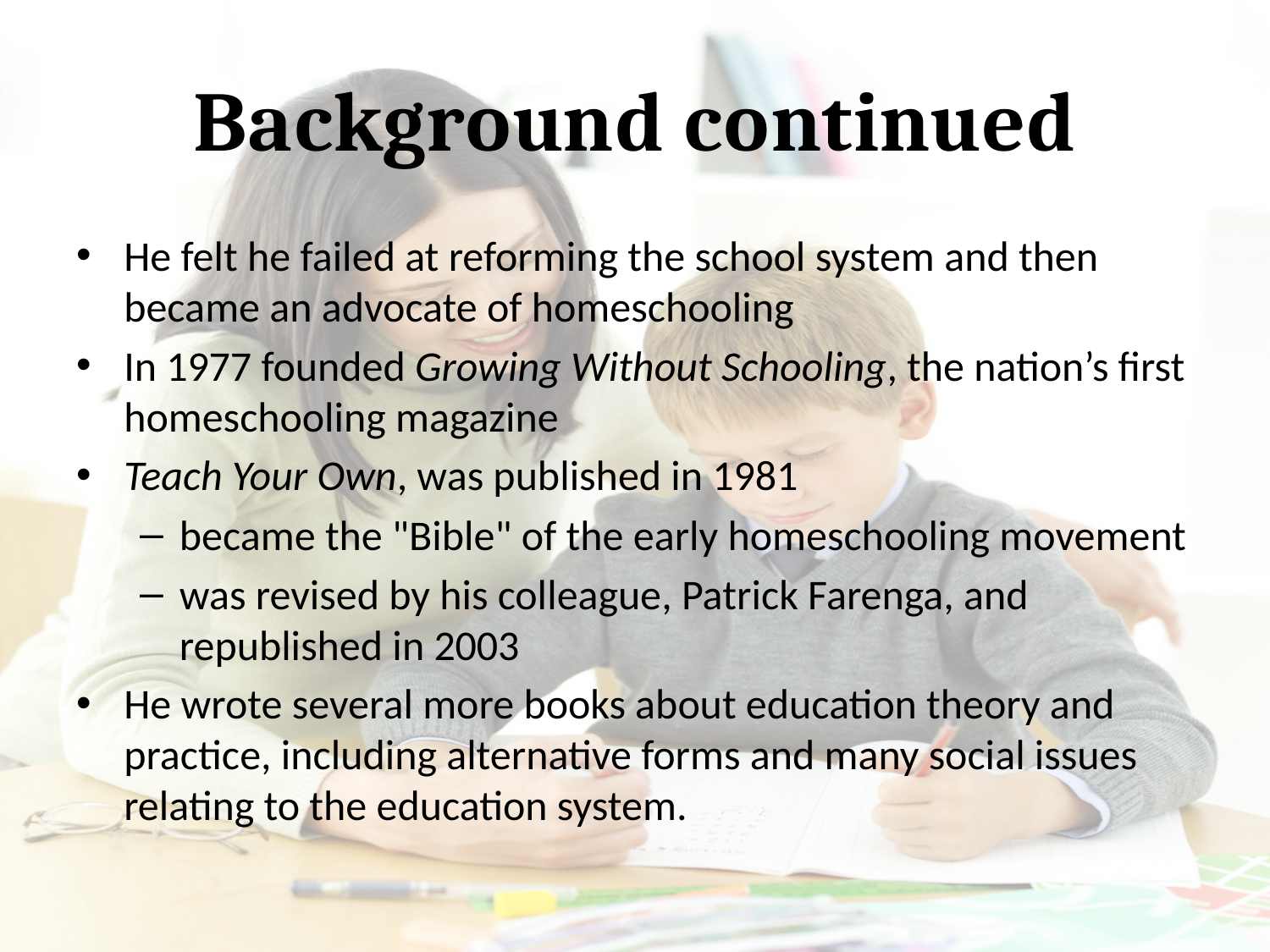

# Background continued
He felt he failed at reforming the school system and then became an advocate of homeschooling
In 1977 founded Growing Without Schooling, the nation’s first homeschooling magazine
Teach Your Own, was published in 1981
became the "Bible" of the early homeschooling movement
was revised by his colleague, Patrick Farenga, and republished in 2003
He wrote several more books about education theory and practice, including alternative forms and many social issues relating to the education system.